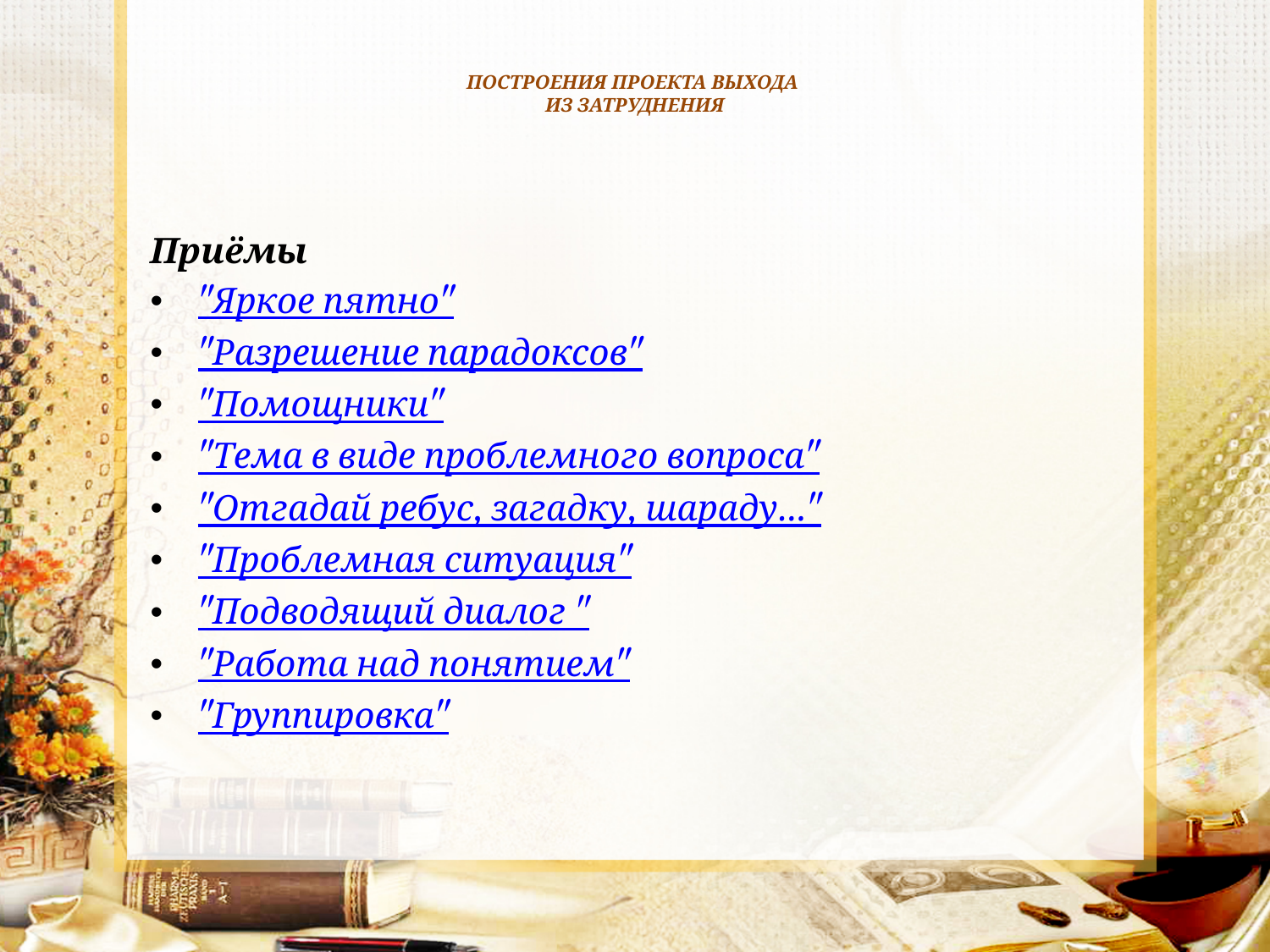

# ПОСТРОЕНИЯ ПРОЕКТА ВЫХОДА ИЗ ЗАТРУДНЕНИЯ
Приёмы
"Яркое пятно"
"Разрешение парадоксов"
"Помощники"
"Тема в виде проблемного вопроса"
"Отгадай ребус, загадку, шараду…"
"Проблемная ситуация"
"Подводящий диалог "
"Работа над понятием"
"Группировка"